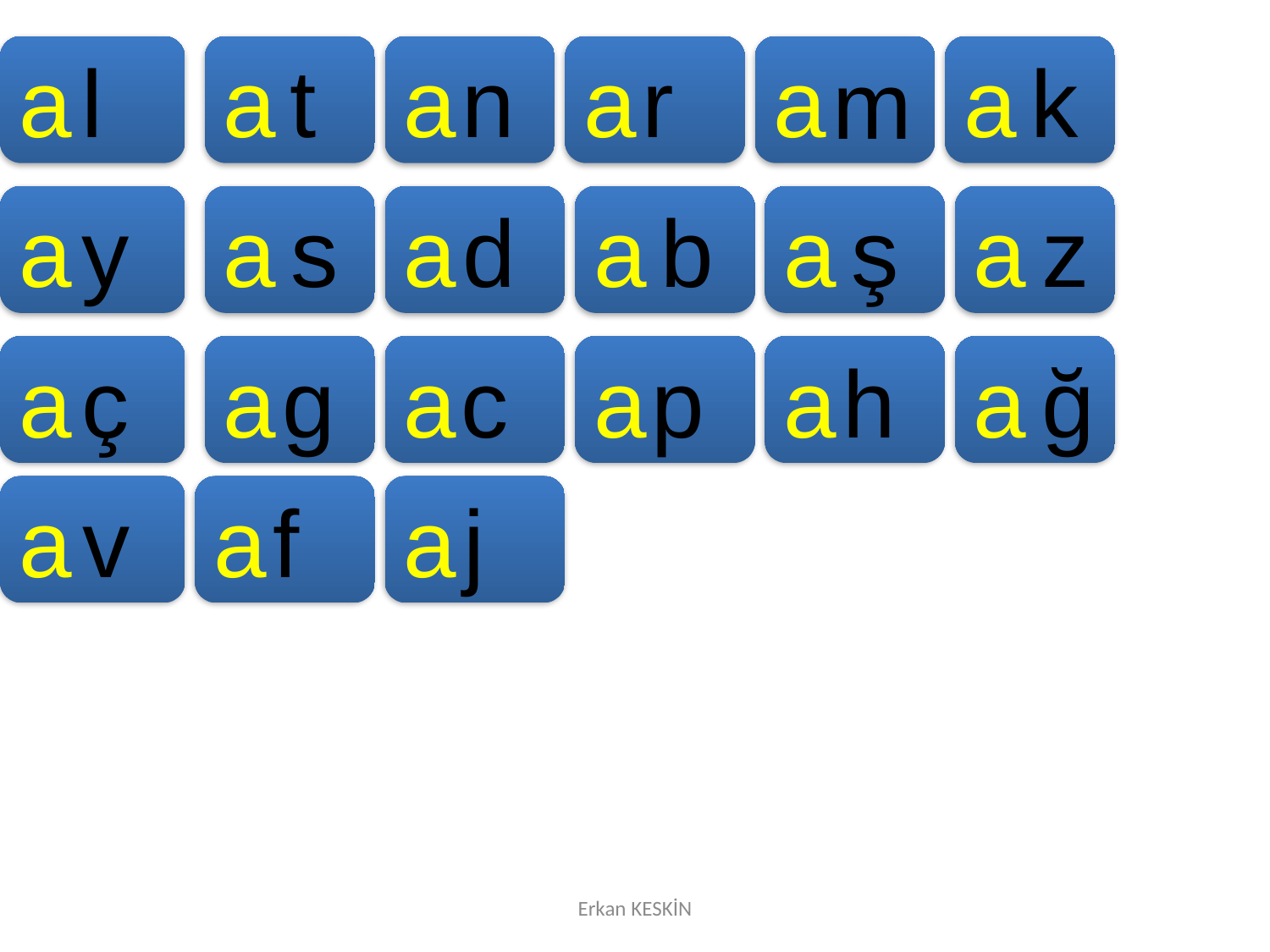

a
l
a
t
a
n
a
r
a
a
k
m
a
y
a
s
a
d
a
b
a
ş
a
z
a
ç
a
g
a
c
a
p
a
h
a
ğ
a
v
a
f
a
j
Erkan KESKİN